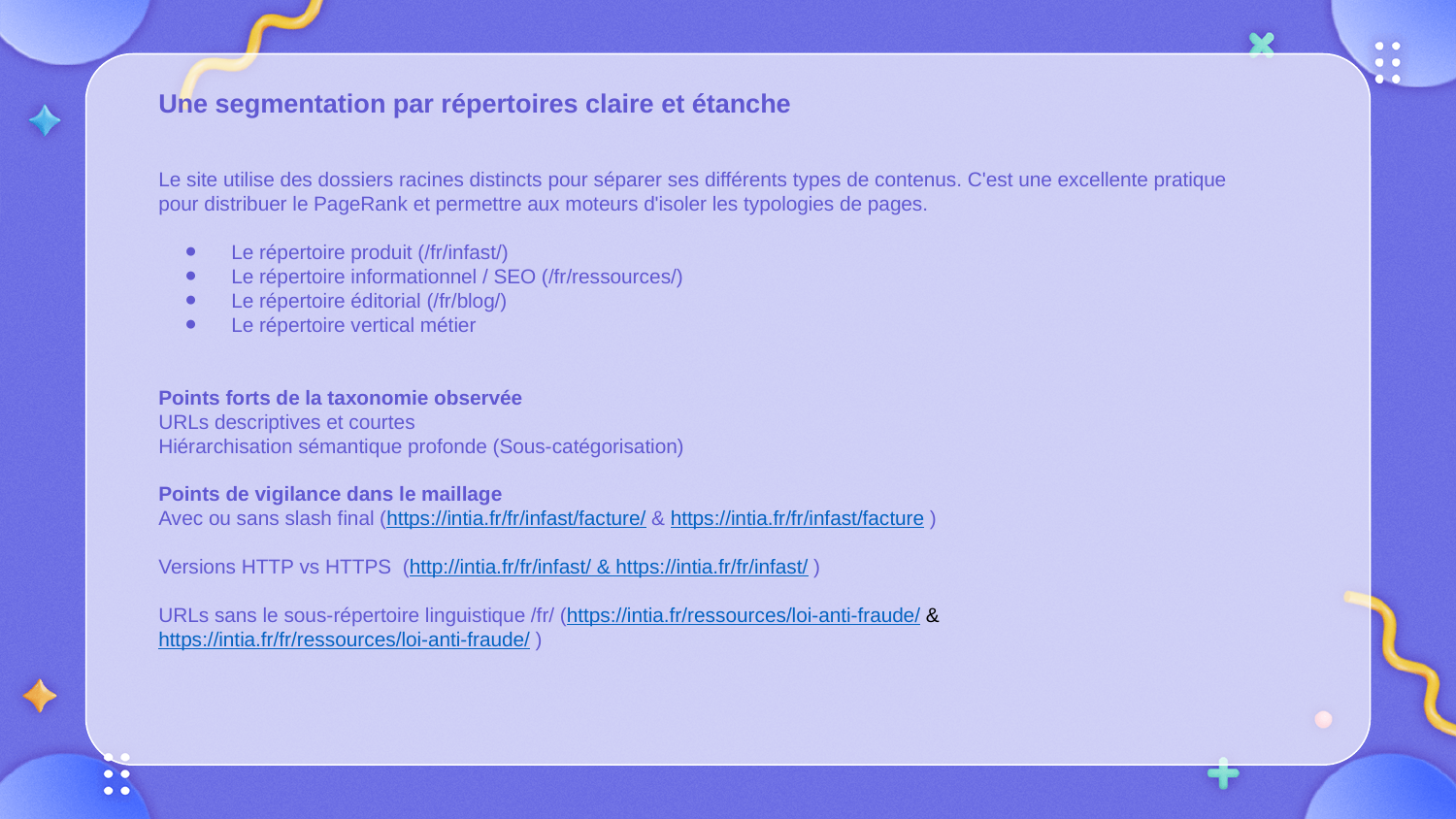

Une segmentation par répertoires claire et étanche

Le site utilise des dossiers racines distincts pour séparer ses différents types de contenus. C'est une excellente pratique pour distribuer le PageRank et permettre aux moteurs d'isoler les typologies de pages.

Le répertoire produit (/fr/infast/)
Le répertoire informationnel / SEO (/fr/ressources/)
Le répertoire éditorial (/fr/blog/)
Le répertoire vertical métier

Points forts de la taxonomie observée
URLs descriptives et courtes
Hiérarchisation sémantique profonde (Sous-catégorisation)

Points de vigilance dans le maillage
Avec ou sans slash final (https://intia.fr/fr/infast/facture/ & https://intia.fr/fr/infast/facture )

Versions HTTP vs HTTPS  (http://intia.fr/fr/infast/ & https://intia.fr/fr/infast/ )

URLs sans le sous-répertoire linguistique /fr/ (https://intia.fr/ressources/loi-anti-fraude/ & https://intia.fr/fr/ressources/loi-anti-fraude/ )